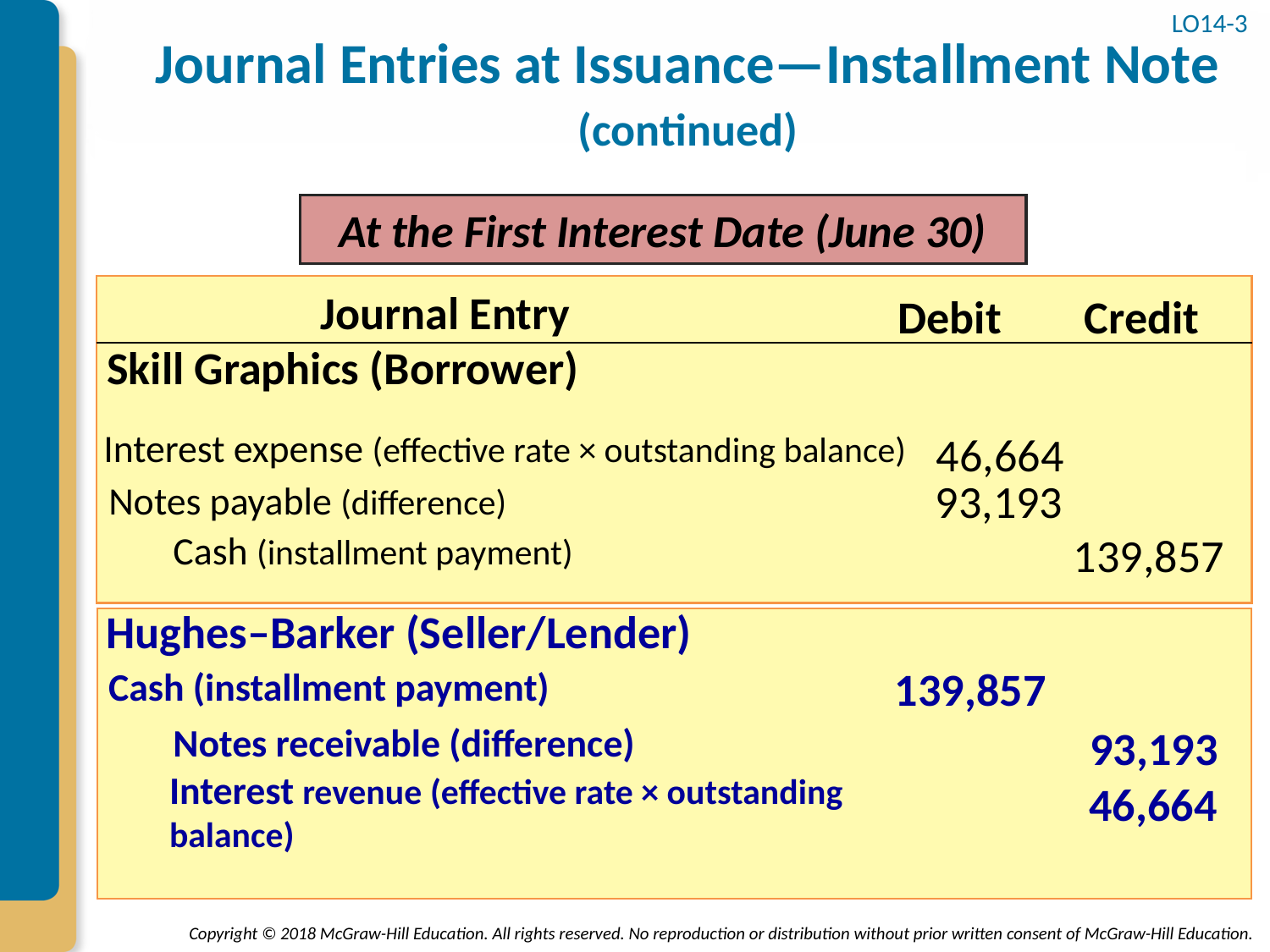

# Journal Entries at Issuance—Installment Note (continued)
LO14-3
At the First Interest Date (June 30)

Journal Entry
Credit
Debit
Skill Graphics (Borrower)
Interest expense (effective rate × outstanding balance)
46,664
93,193
Notes payable (difference)
Cash (installment payment)
139,857
Hughes–Barker (Seller/Lender)

139,857
Cash (installment payment)
Notes receivable (difference)
93,193
Interest revenue (effective rate × outstanding balance)
46,664